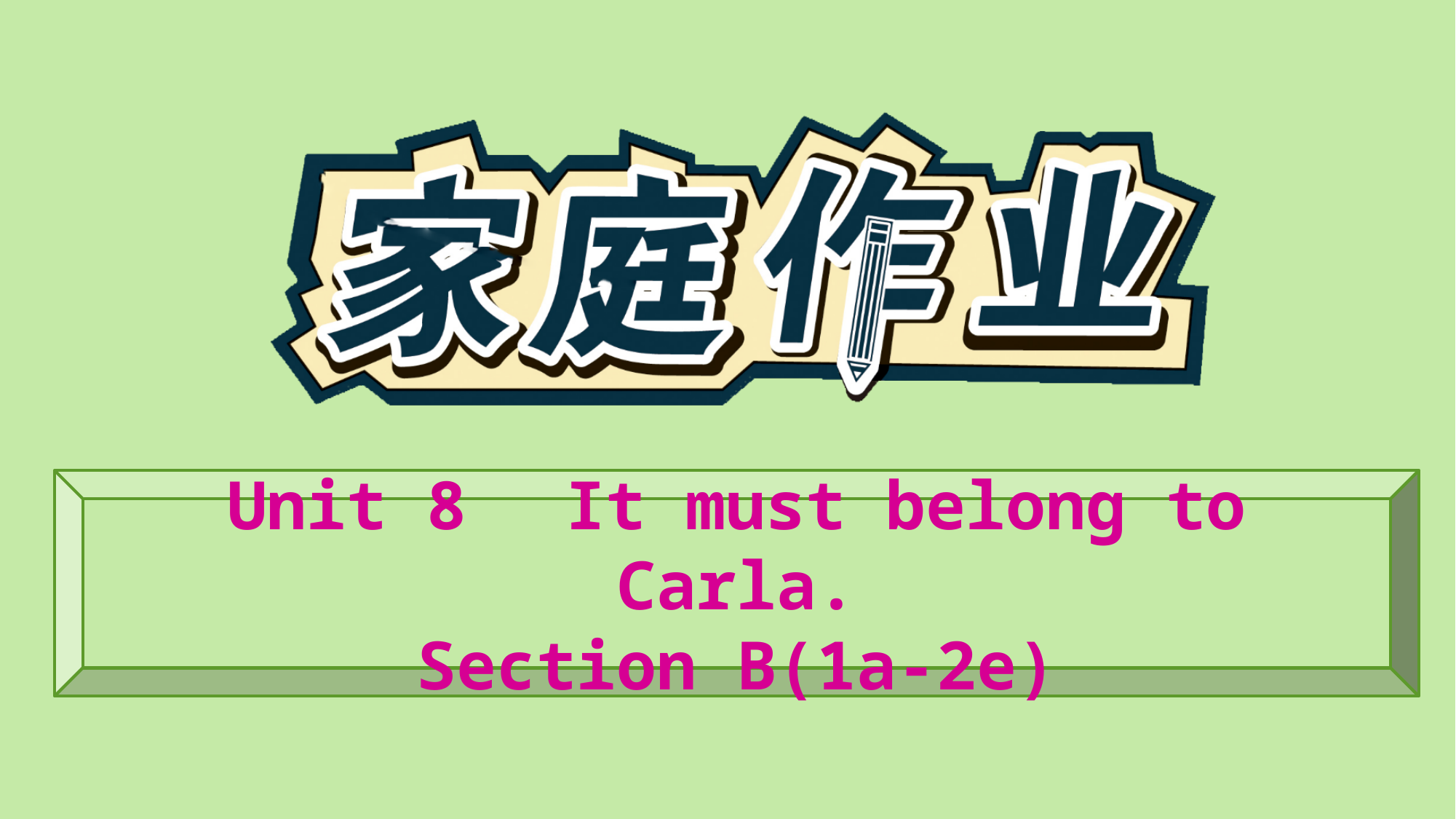

Unit 8　It must belong to Carla.
Section B(1a-2e)